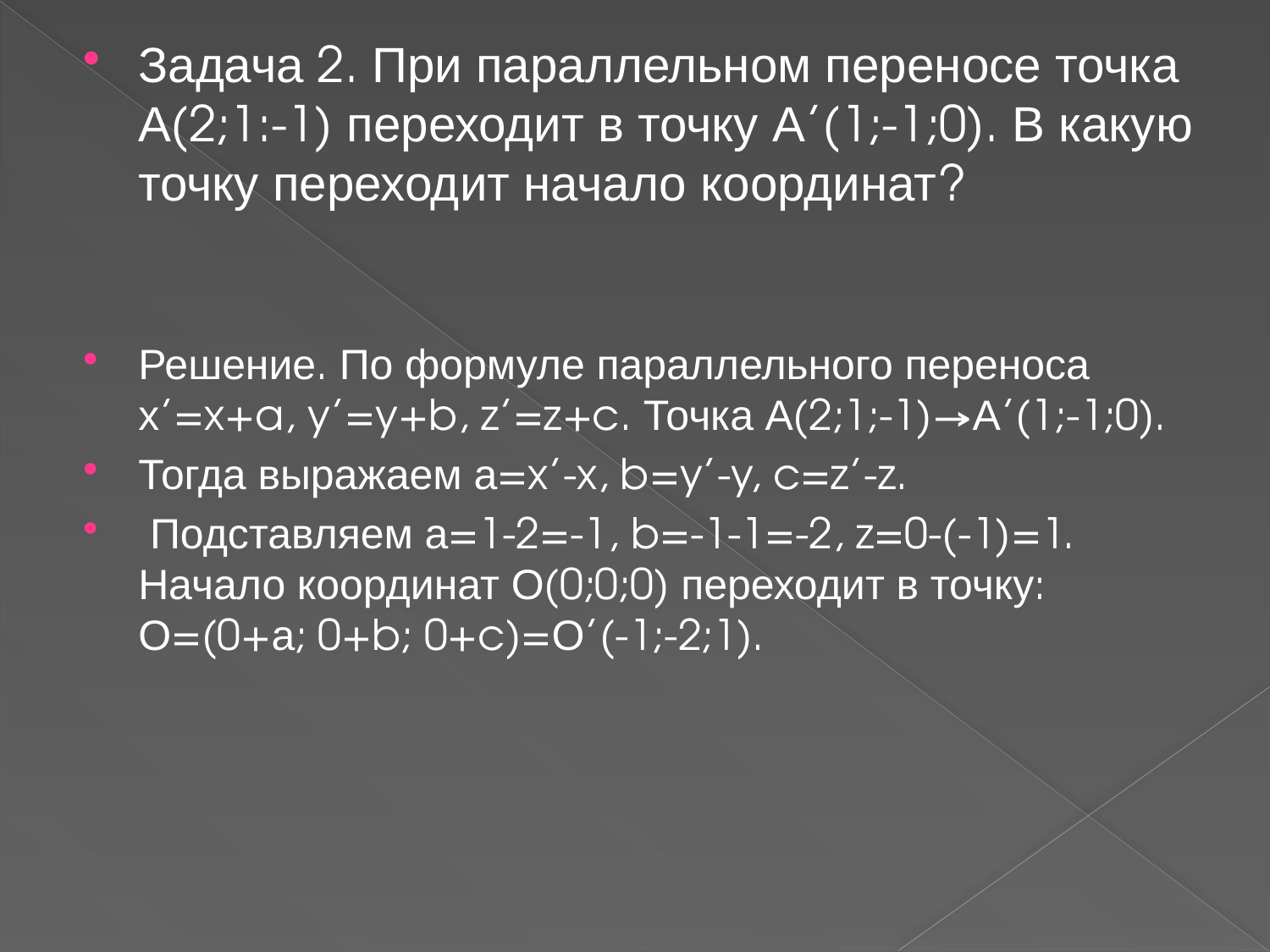

Задача 2. При параллельном переносе точка А(2;1:-1) переходит в точку А’(1;-1;0). В какую точку переходит начало координат?

Решение. По формуле параллельного переноса х’=x+a, y’=y+b, z’=z+c. Точка А(2;1;-1)→А’(1;-1;0).
Тогда выражаем а=x’-x, b=y’-y, c=z’-z.
 Подставляем а=1-2=-1, b=-1-1=-2, z=0-(-1)=1. Начало координат О(0;0;0) переходит в точку: О=(0+а; 0+b; 0+c)=О’(-1;-2;1).